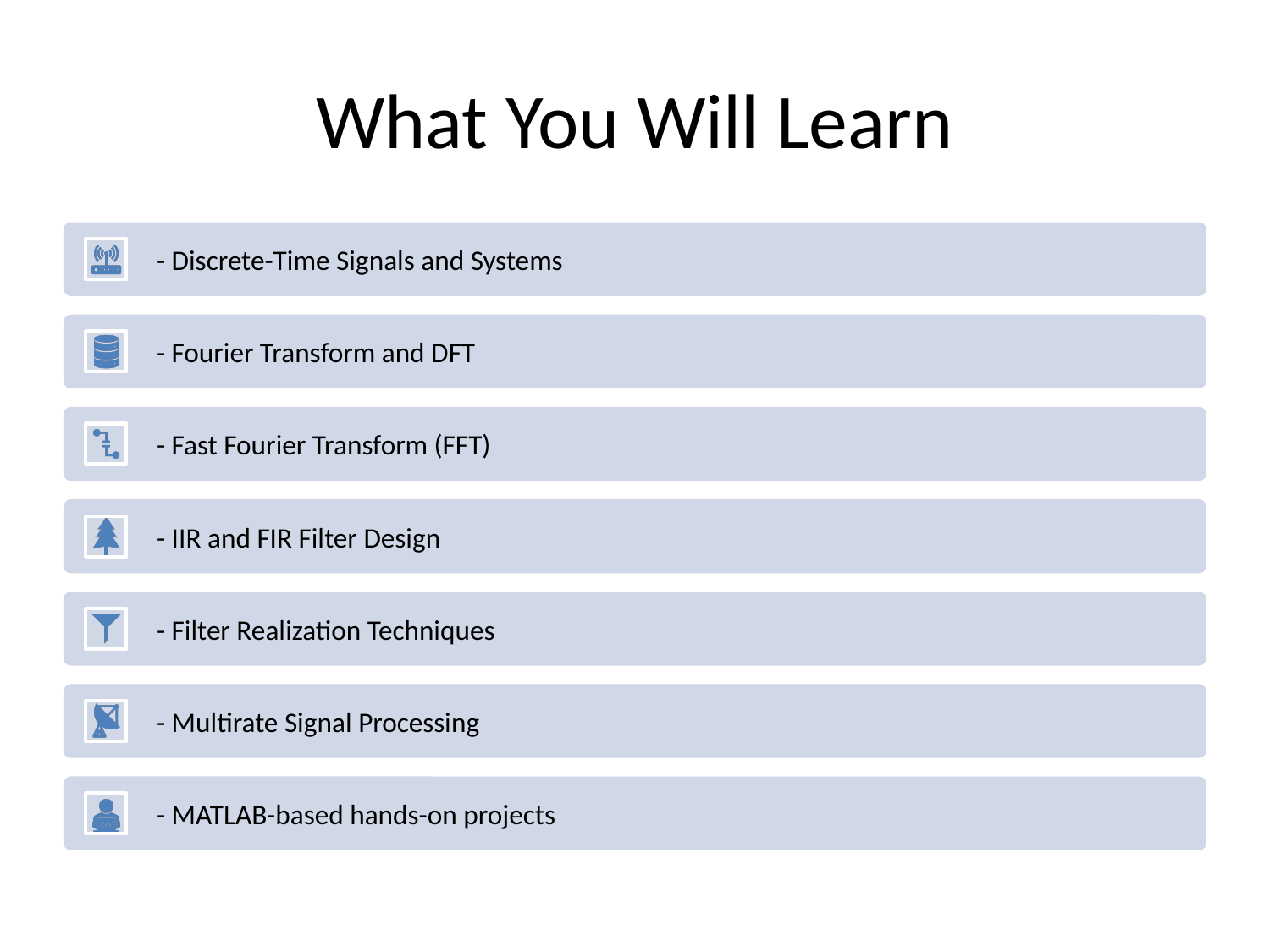

# What You Will Learn
- Discrete-Time Signals and Systems
- Fourier Transform and DFT
- Fast Fourier Transform (FFT)
- IIR and FIR Filter Design
- Filter Realization Techniques
- Multirate Signal Processing
- MATLAB-based hands-on projects